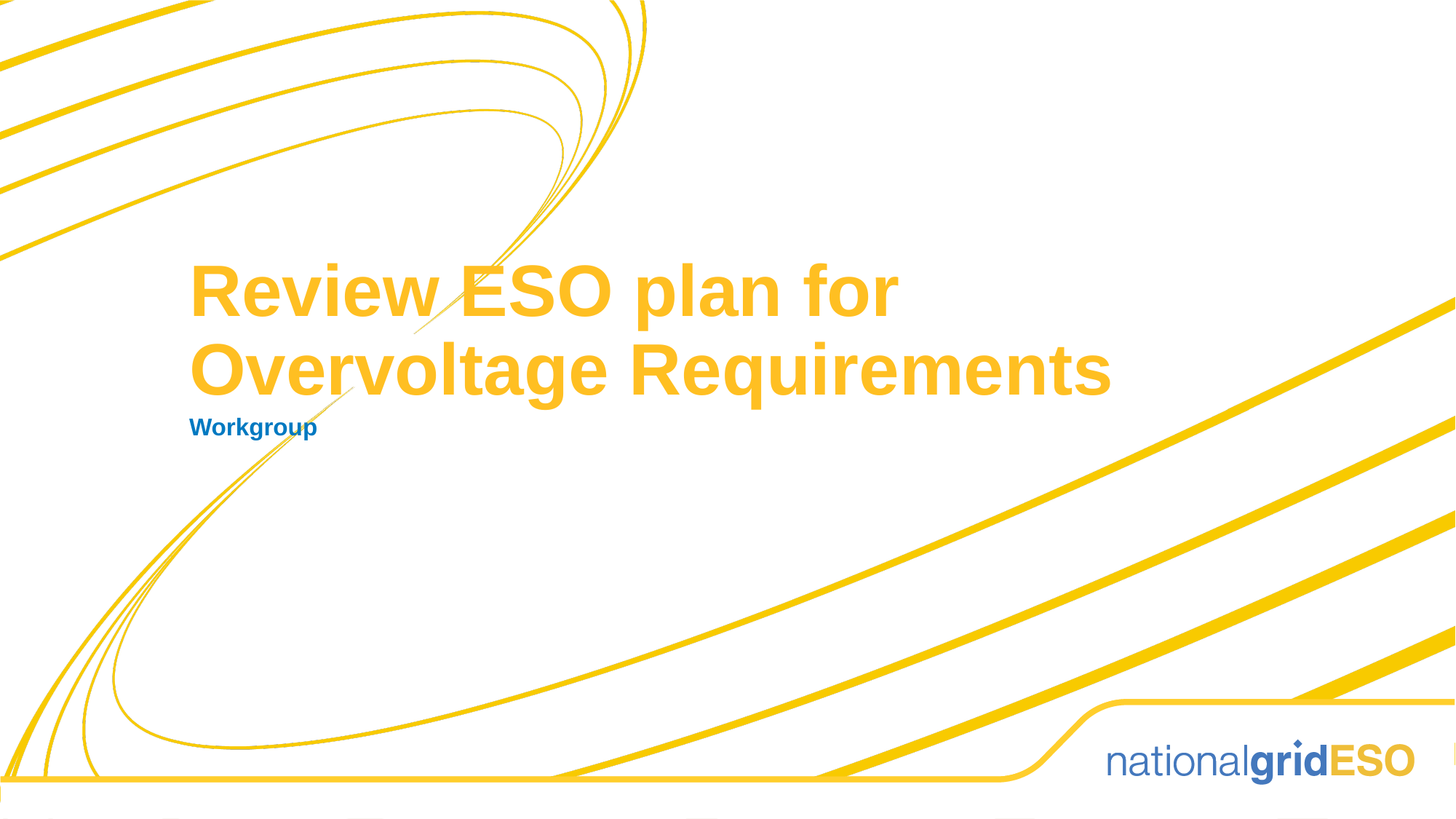

Review ESO plan for Overvoltage Requirements
Workgroup